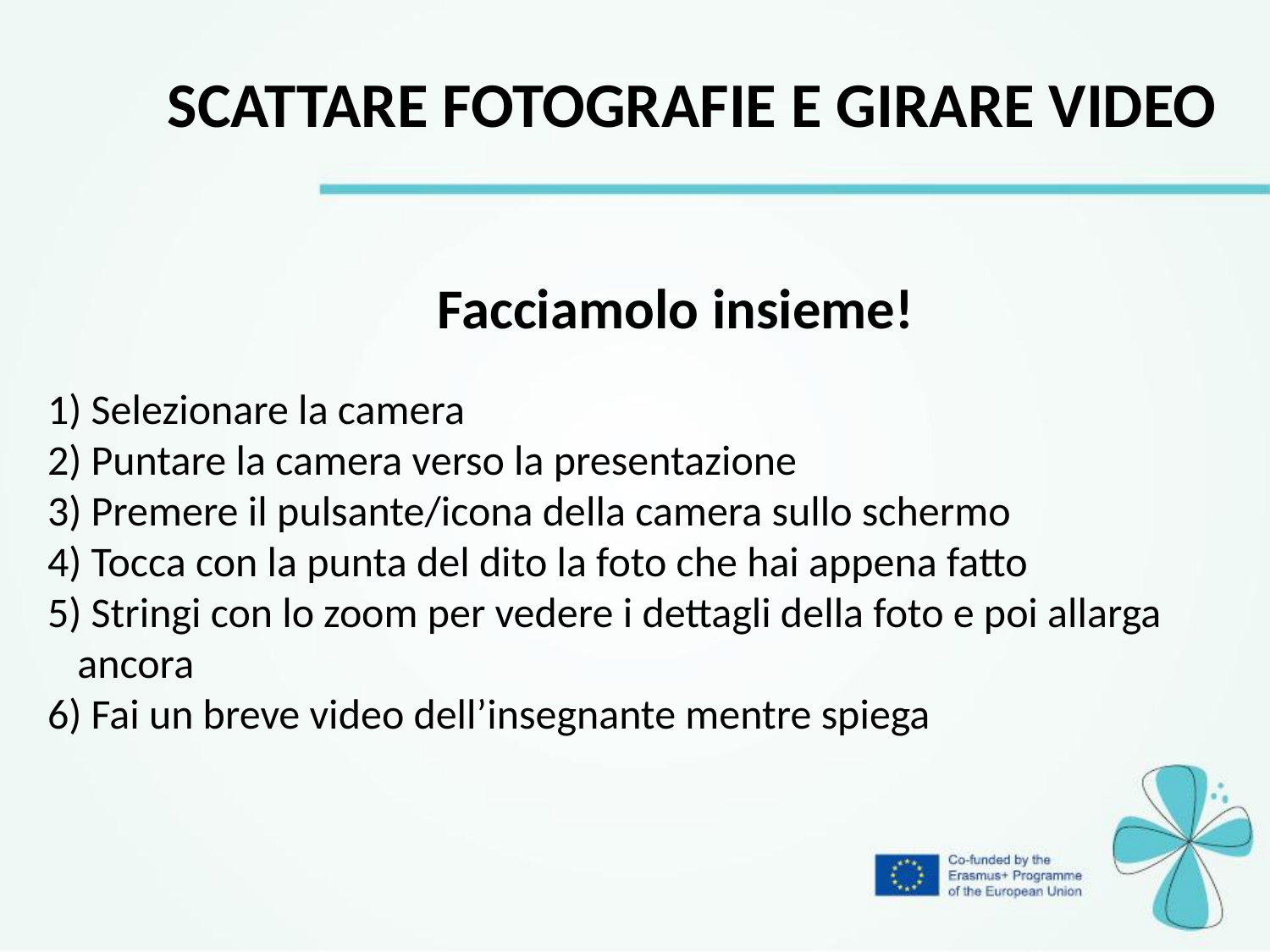

Scattare fotografie e girare video
Facciamolo insieme!

 Selezionare la camera
 Puntare la camera verso la presentazione
 Premere il pulsante/icona della camera sullo schermo
 Tocca con la punta del dito la foto che hai appena fatto
 Stringi con lo zoom per vedere i dettagli della foto e poi allarga ancora
 Fai un breve video dell’insegnante mentre spiega